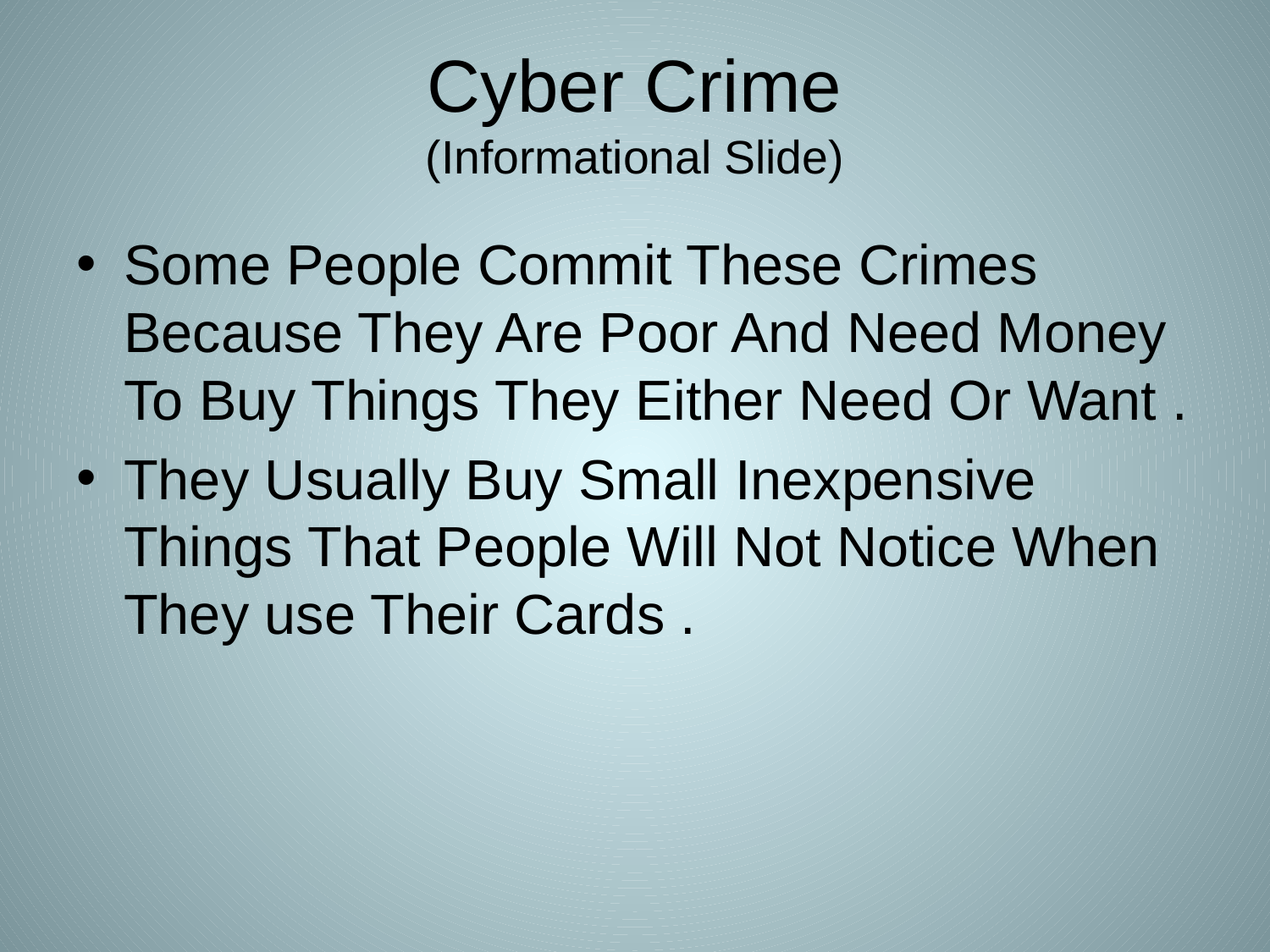

# Cyber Crime (Informational Slide)
Some People Commit These Crimes Because They Are Poor And Need Money To Buy Things They Either Need Or Want .
They Usually Buy Small Inexpensive Things That People Will Not Notice When They use Their Cards .